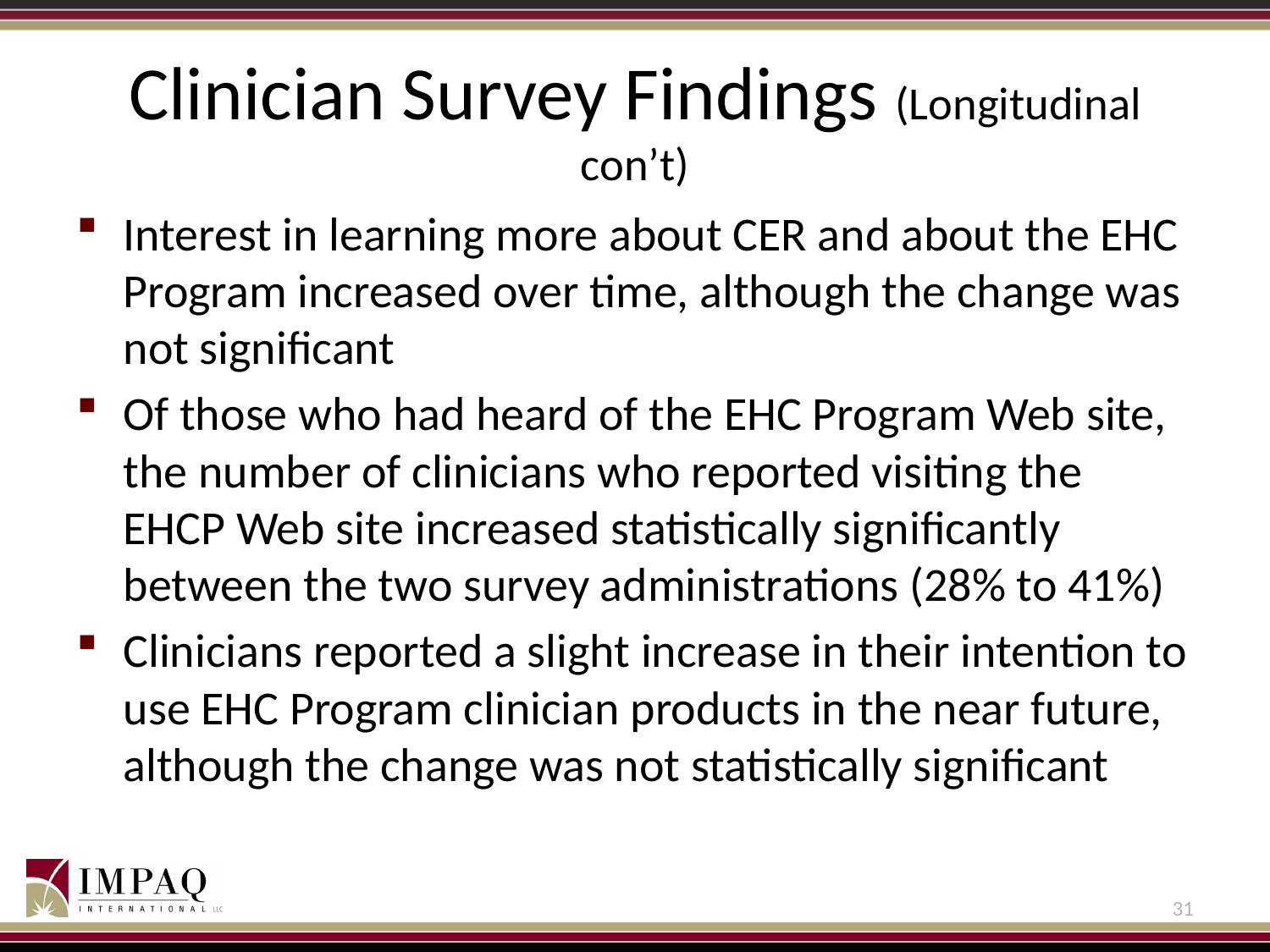

# Clinician Survey Findings (Longitudinal con’t)
Interest in learning more about CER and about the EHC Program increased over time, although the change was not significant
Of those who had heard of the EHC Program Web site, the number of clinicians who reported visiting the EHCP Web site increased statistically significantly between the two survey administrations (28% to 41%)
Clinicians reported a slight increase in their intention to use EHC Program clinician products in the near future, although the change was not statistically significant
31